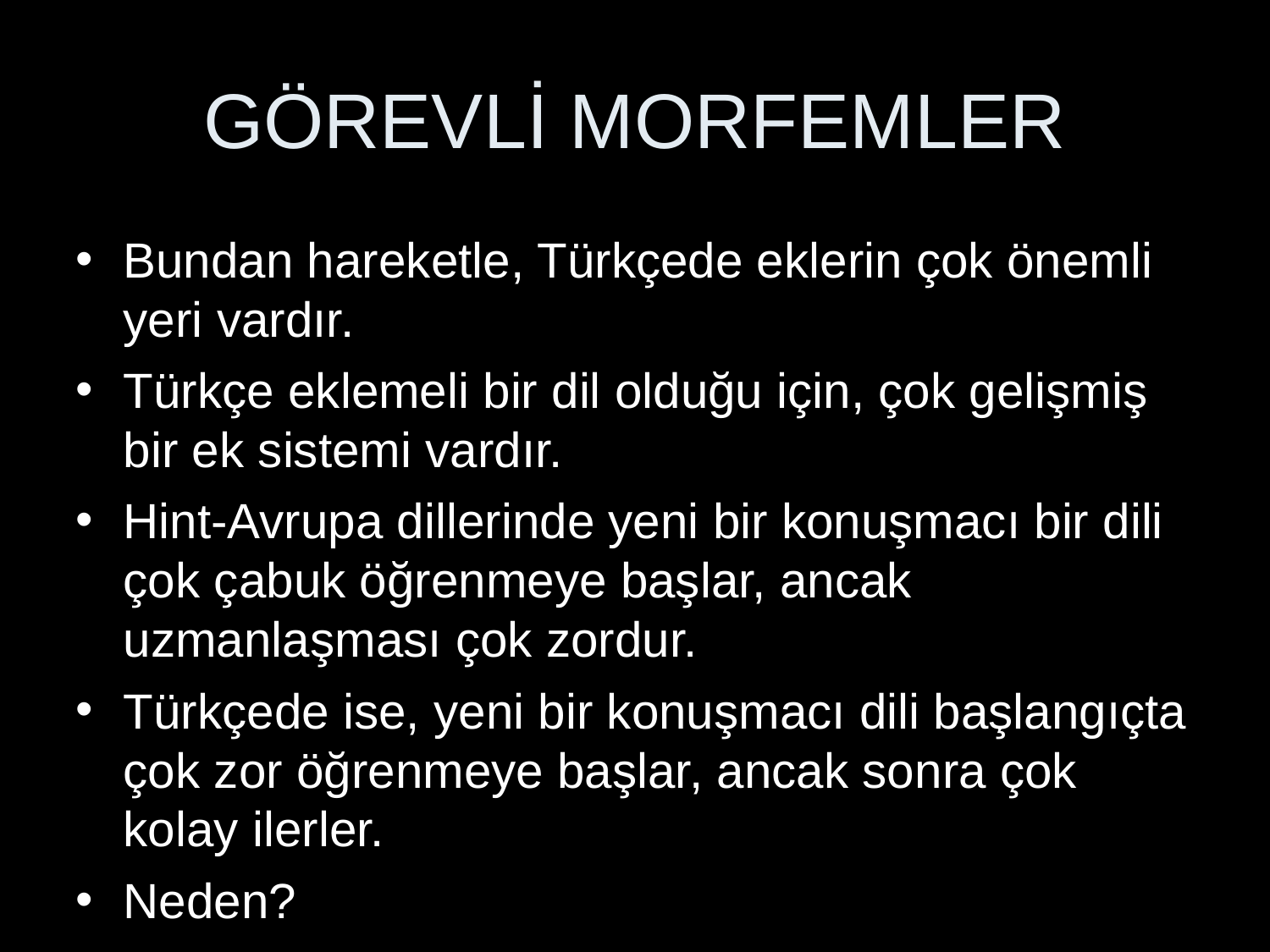

# GÖREVLİ MORFEMLER
Bundan hareketle, Türkçede eklerin çok önemli yeri vardır.
Türkçe eklemeli bir dil olduğu için, çok gelişmiş bir ek sistemi vardır.
Hint-Avrupa dillerinde yeni bir konuşmacı bir dili çok çabuk öğrenmeye başlar, ancak uzmanlaşması çok zordur.
Türkçede ise, yeni bir konuşmacı dili başlangıçta çok zor öğrenmeye başlar, ancak sonra çok kolay ilerler.
Neden?